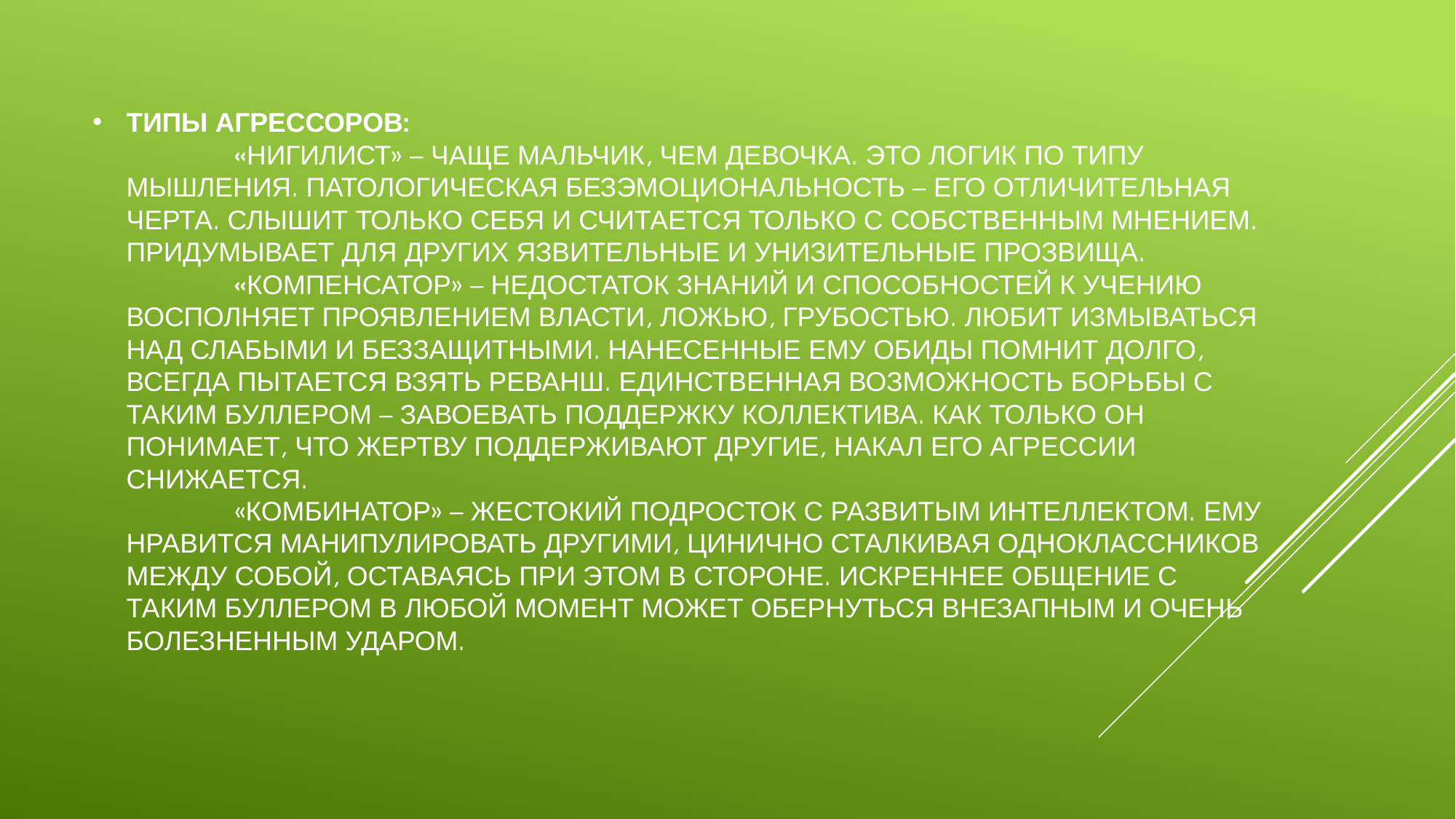

# Типы агрессоров: «Нигилист» – чаще мальчик, чем девочка. Это логик по типу мышления. Патологическая безэмоциональность – его отличительная черта. Слышит только себя и считается только с собственным мнением. Придумывает для других язвительные и унизительные прозвища. «Компенсатор» – недостаток знаний и способностей к учению восполняет проявлением власти, ложью, грубостью. Любит измываться над слабыми и беззащитными. Нанесенные ему обиды помнит долго, всегда пытается взять реванш. Единственная возможность борьбы с таким буллером – завоевать поддержку коллектива. Как только он понимает, что жертву поддерживают другие, накал его агрессии снижается. «Комбинатор» – жестокий подросток с развитым интеллектом. Ему нравится манипулировать другими, цинично сталкивая одноклассников между собой, оставаясь при этом в стороне. Искреннее общение с таким буллером в любой момент может обернуться внезапным и очень болезненным ударом.